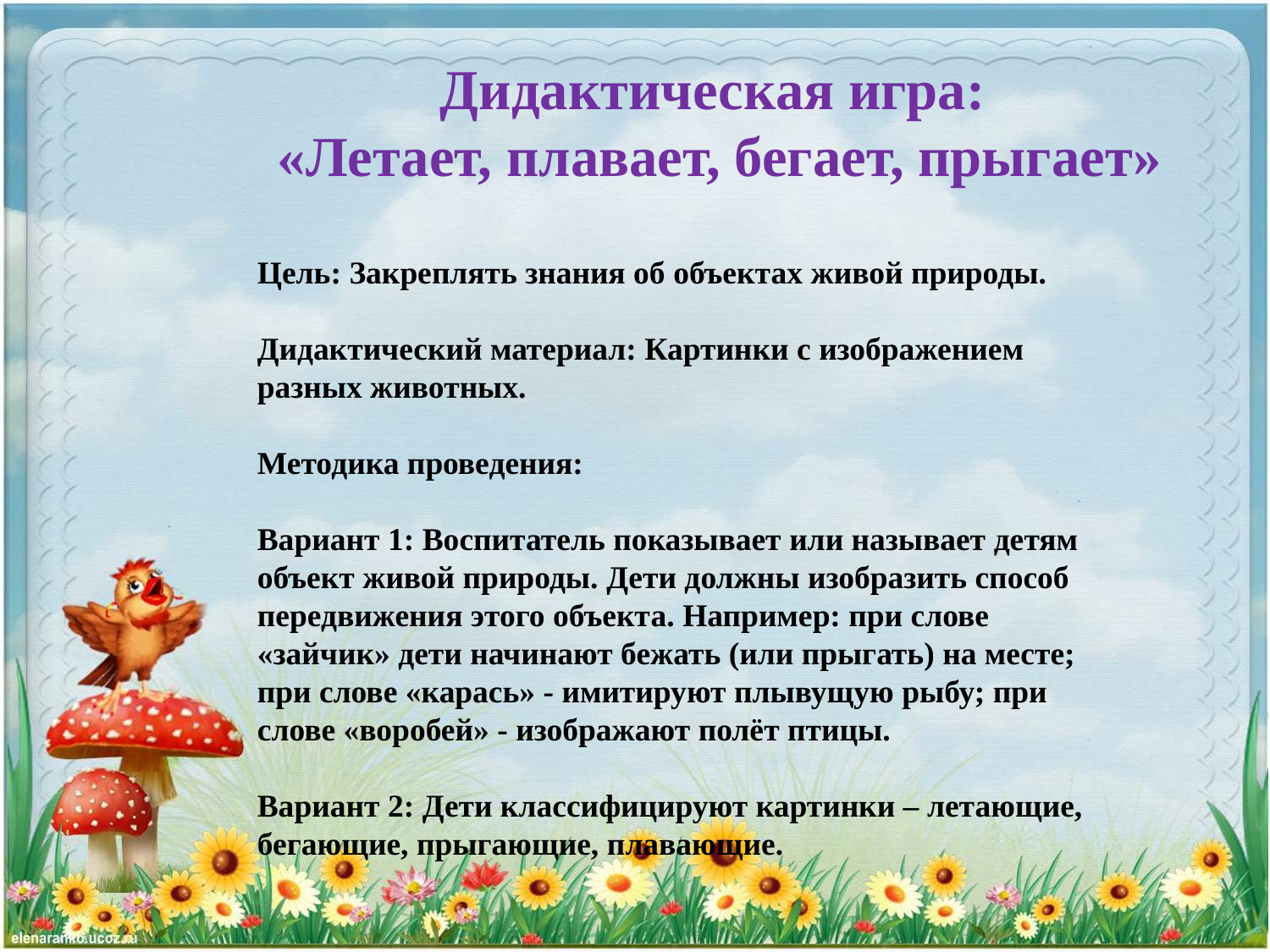

Дидактическая игра:
«Летает, плавает, бегает, прыгает»

Цель: Закреплять знания об объектах живой природы.

Дидактический материал: Картинки с изображением разных животных.

Методика проведения:

Вариант 1: Воспитатель показывает или называет детям объект живой природы. Дети должны изобразить способ передвижения этого объекта. Например: при слове «зайчик» дети начинают бежать (или прыгать) на месте; при слове «карась» - имитируют плывущую рыбу; при слове «воробей» - изображают полёт птицы.

Вариант 2: Дети классифицируют картинки – летающие, бегающие, прыгающие, плавающие.